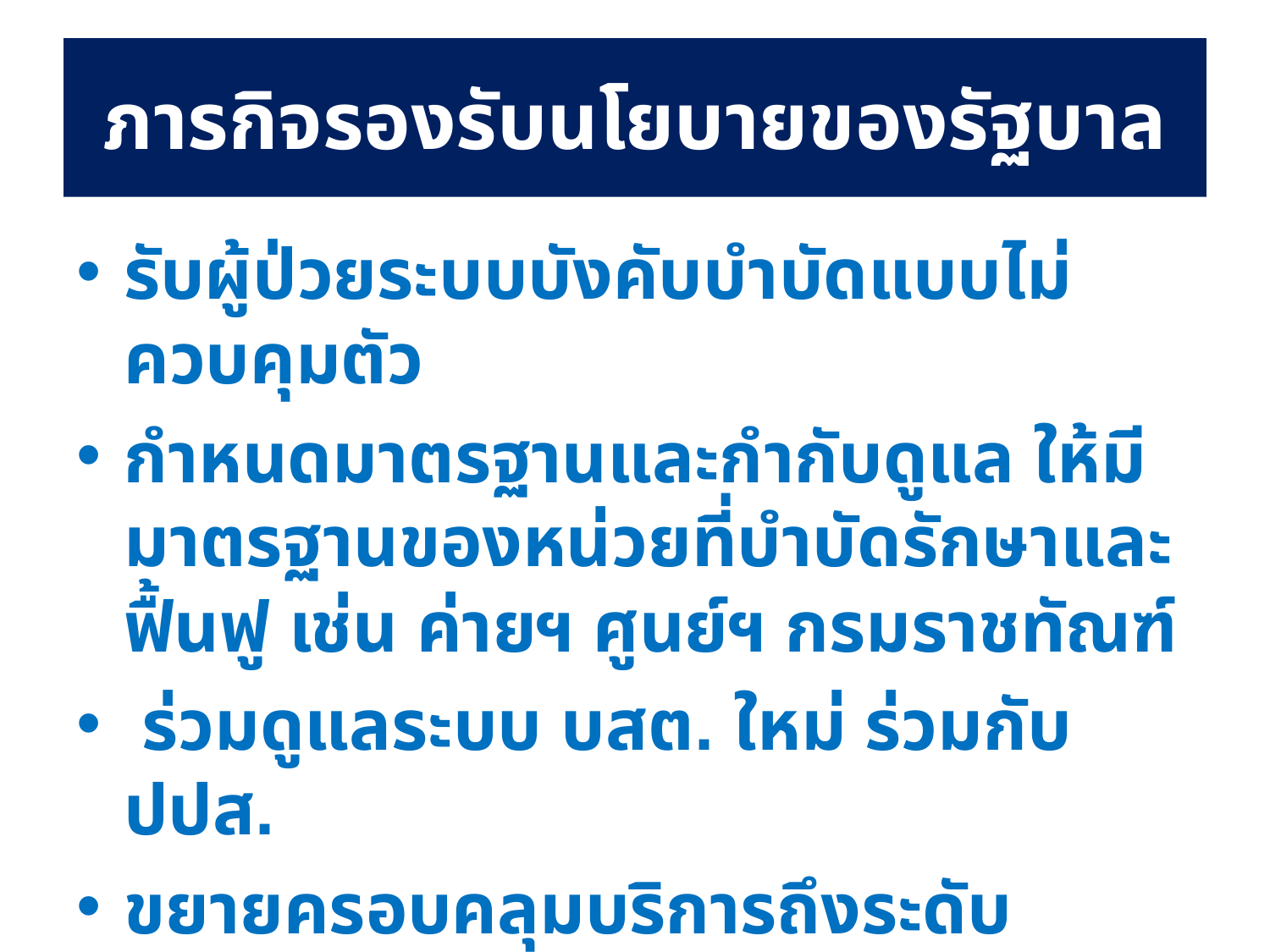

# ภารกิจรองรับนโยบายของรัฐบาล
รับผู้ป่วยระบบบังคับบำบัดแบบไม่ควบคุมตัว
กำหนดมาตรฐานและกำกับดูแล ให้มีมาตรฐานของหน่วยที่บำบัดรักษาและฟื้นฟู เช่น ค่ายฯ ศูนย์ฯ กรมราชทัณฑ์
 ร่วมดูแลระบบ บสต. ใหม่ ร่วมกับ ปปส.
ขยายครอบคลุมบริการถึงระดับ รพ.สต.
พัฒนาบุคลากรที่เกี่ยวข้องของหน่วยงานต่าง ๆ ให้มาตรฐานเหมาะสม